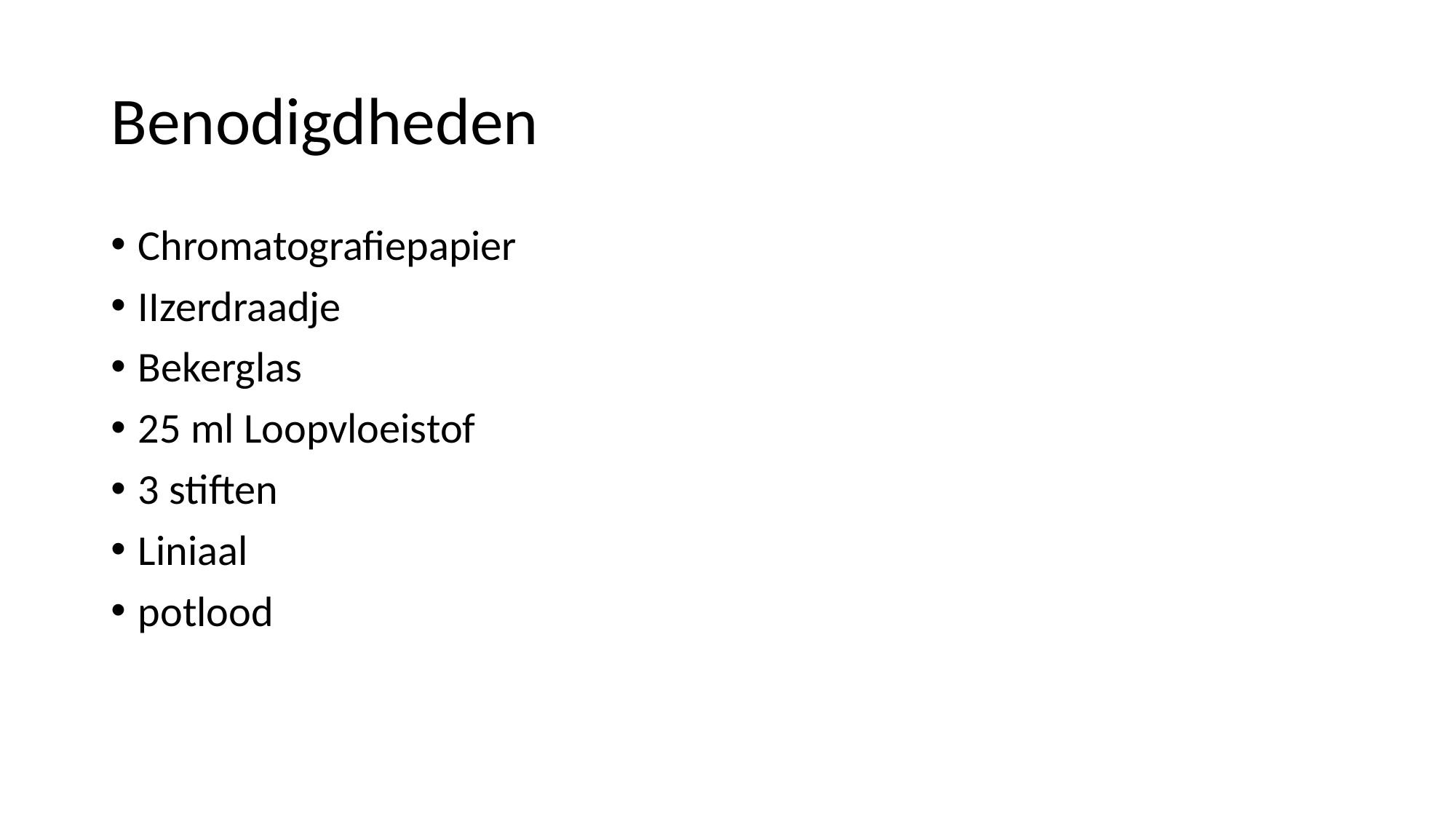

# Benodigdheden
Chromatografiepapier
IIzerdraadje
Bekerglas
25 ml Loopvloeistof
3 stiften
Liniaal
potlood